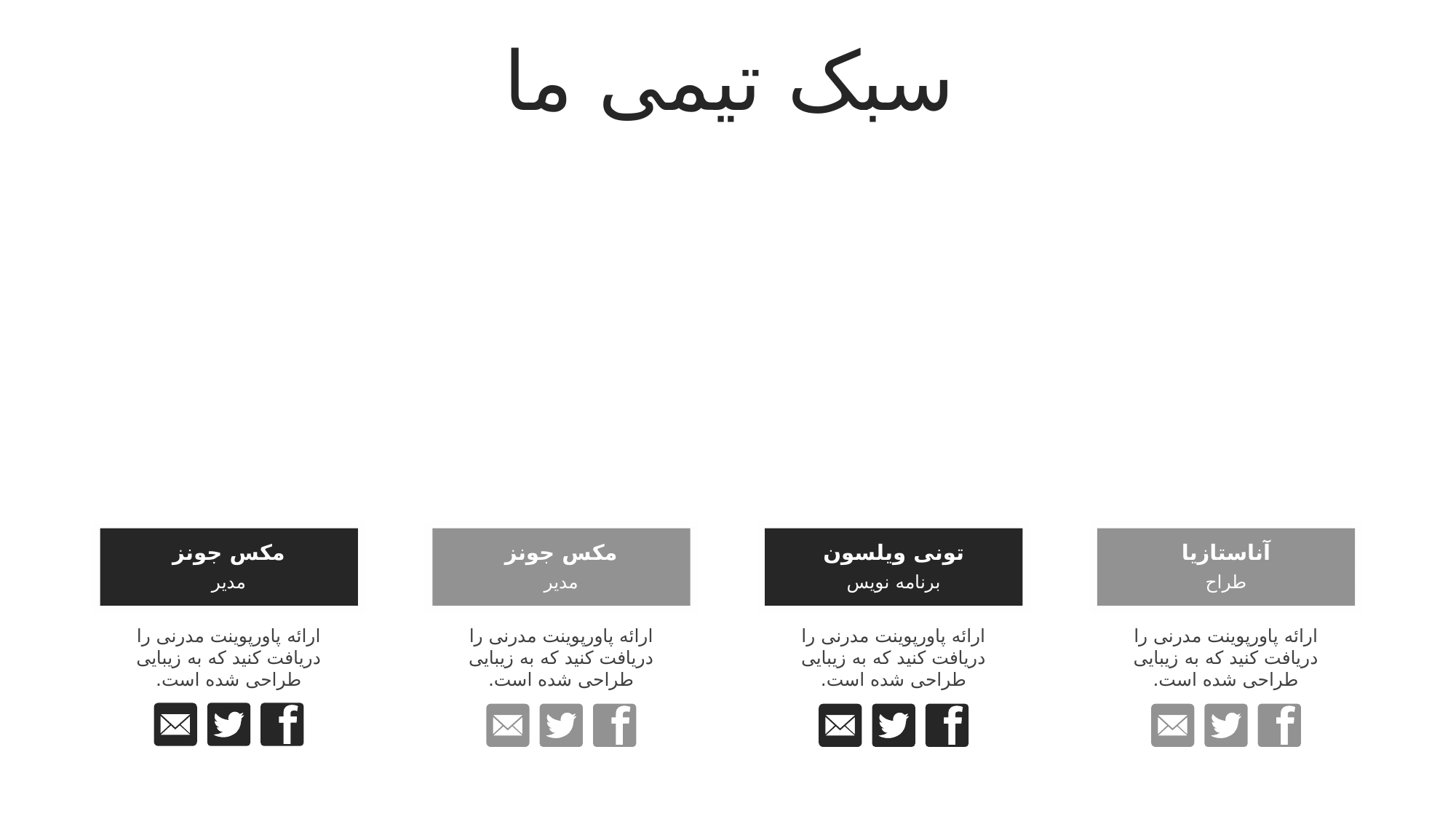

سبک تیمی ما

مکس جونز
مدیر
مکس جونز
مدیر
تونی ویلسون
برنامه نویس
آناستازیا
طراح
ارائه پاورپوینت مدرنی را دریافت کنید که به زیبایی طراحی شده است.
ارائه پاورپوینت مدرنی را دریافت کنید که به زیبایی طراحی شده است.
ارائه پاورپوینت مدرنی را دریافت کنید که به زیبایی طراحی شده است.
ارائه پاورپوینت مدرنی را دریافت کنید که به زیبایی طراحی شده است.